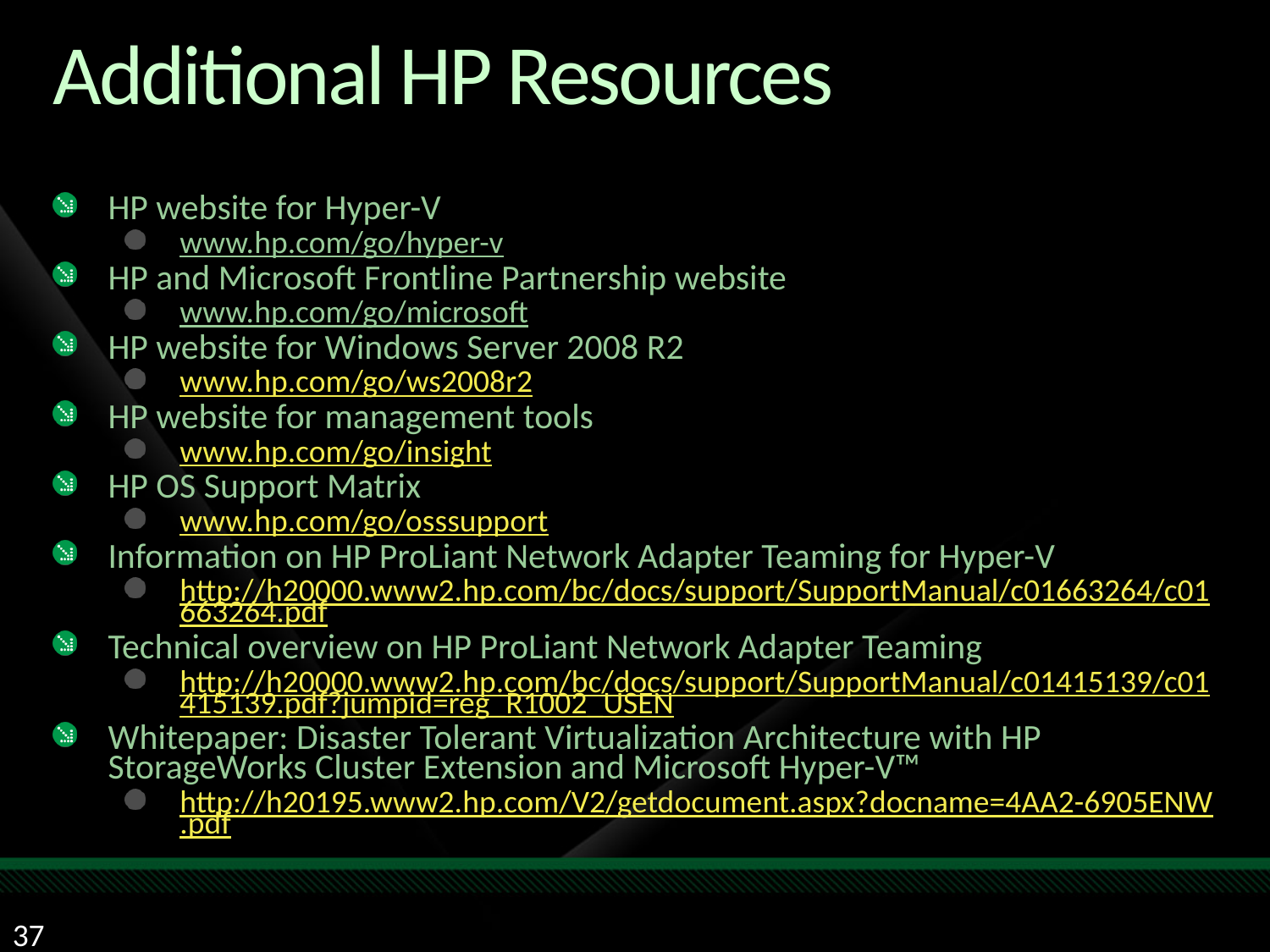

Additional HP Resources
HP website for Hyper-V
www.hp.com/go/hyper-v
HP and Microsoft Frontline Partnership website
www.hp.com/go/microsoft
HP website for Windows Server 2008 R2
www.hp.com/go/ws2008r2
HP website for management tools
www.hp.com/go/insight
HP OS Support Matrix
www.hp.com/go/osssupport
Information on HP ProLiant Network Adapter Teaming for Hyper-V
http://h20000.www2.hp.com/bc/docs/support/SupportManual/c01663264/c01663264.pdf
Technical overview on HP ProLiant Network Adapter Teaming
http://h20000.www2.hp.com/bc/docs/support/SupportManual/c01415139/c01415139.pdf?jumpid=reg_R1002_USEN
Whitepaper: Disaster Tolerant Virtualization Architecture with HP StorageWorks Cluster Extension and Microsoft Hyper-V™
http://h20195.www2.hp.com/V2/getdocument.aspx?docname=4AA2-6905ENW.pdf

37